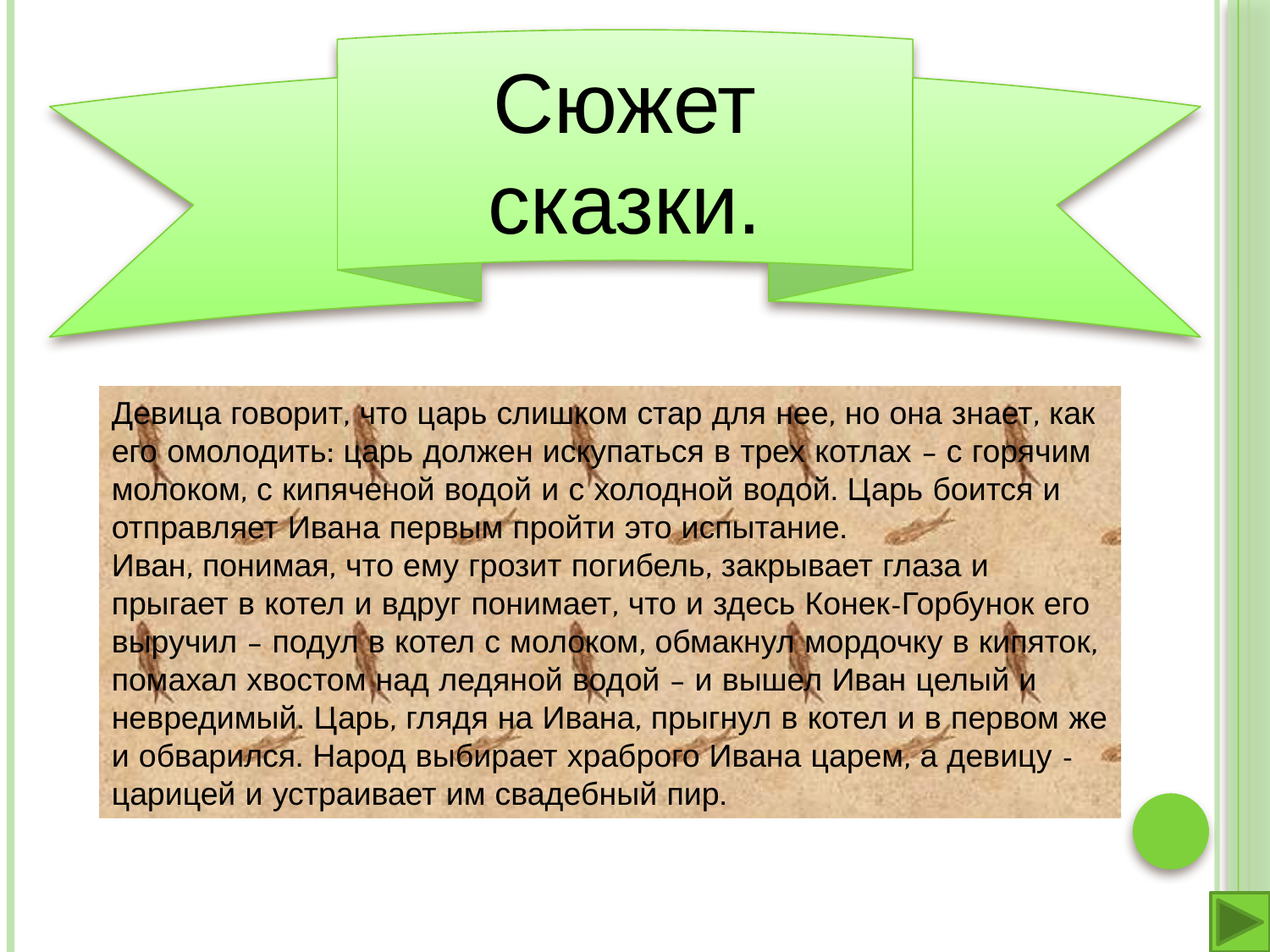

Сюжет сказки.
Девица говорит, что царь слишком стар для нее, но она знает, как его омолодить: царь должен искупаться в трех котлах – с горячим молоком, с кипяченой водой и с холодной водой. Царь боится и отправляет Ивана первым пройти это испытание.
Иван, понимая, что ему грозит погибель, закрывает глаза и прыгает в котел и вдруг понимает, что и здесь Конек-Горбунок его выручил – подул в котел с молоком, обмакнул мордочку в кипяток, помахал хвостом над ледяной водой – и вышел Иван целый и невредимый. Царь, глядя на Ивана, прыгнул в котел и в первом же и обварился. Народ выбирает храброго Ивана царем, а девицу - царицей и устраивает им свадебный пир.